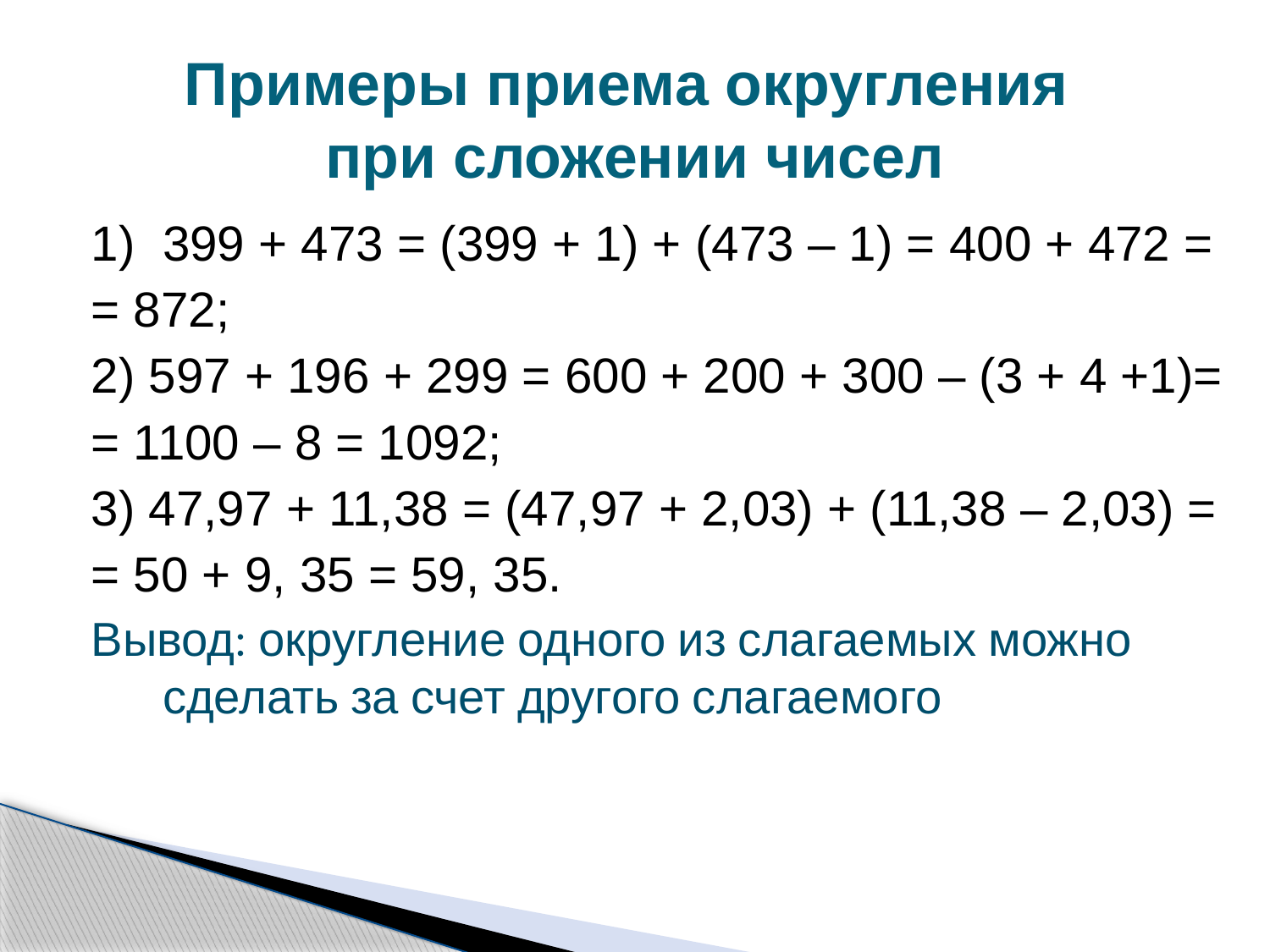

# Примеры приема округления при сложении чисел
1)  399 + 473 = (399 + 1) + (473 – 1) = 400 + 472 =
= 872;
2) 597 + 196 + 299 = 600 + 200 + 300 – (3 + 4 +1)=
= 1100 – 8 = 1092;
3) 47,97 + 11,38 = (47,97 + 2,03) + (11,38 – 2,03) =
= 50 + 9, 35 = 59, 35.
Вывод: округление одного из слагаемых можно сделать за счет другого слагаемого